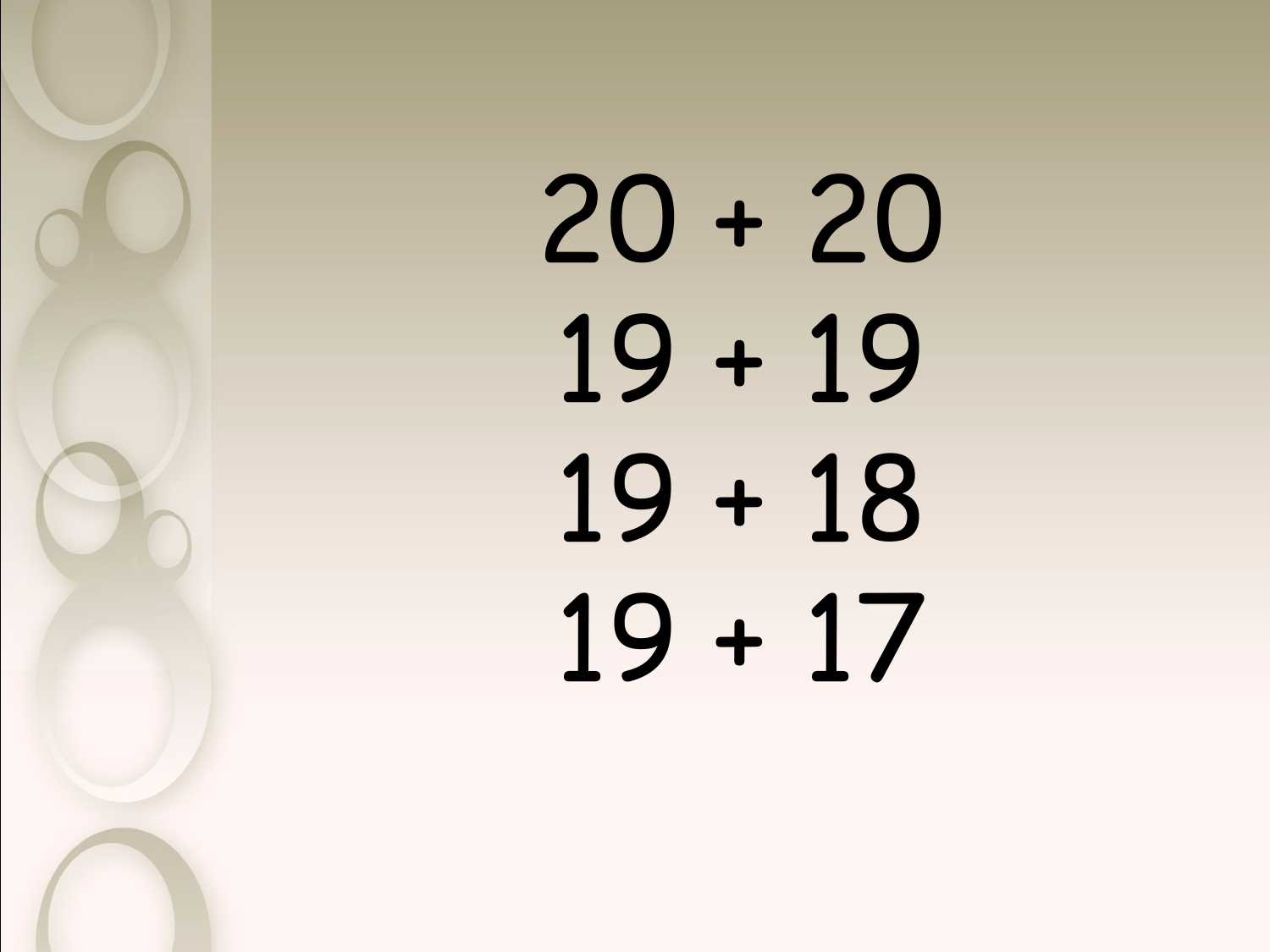

20 + 20
19 + 19
19 + 18
19 + 17